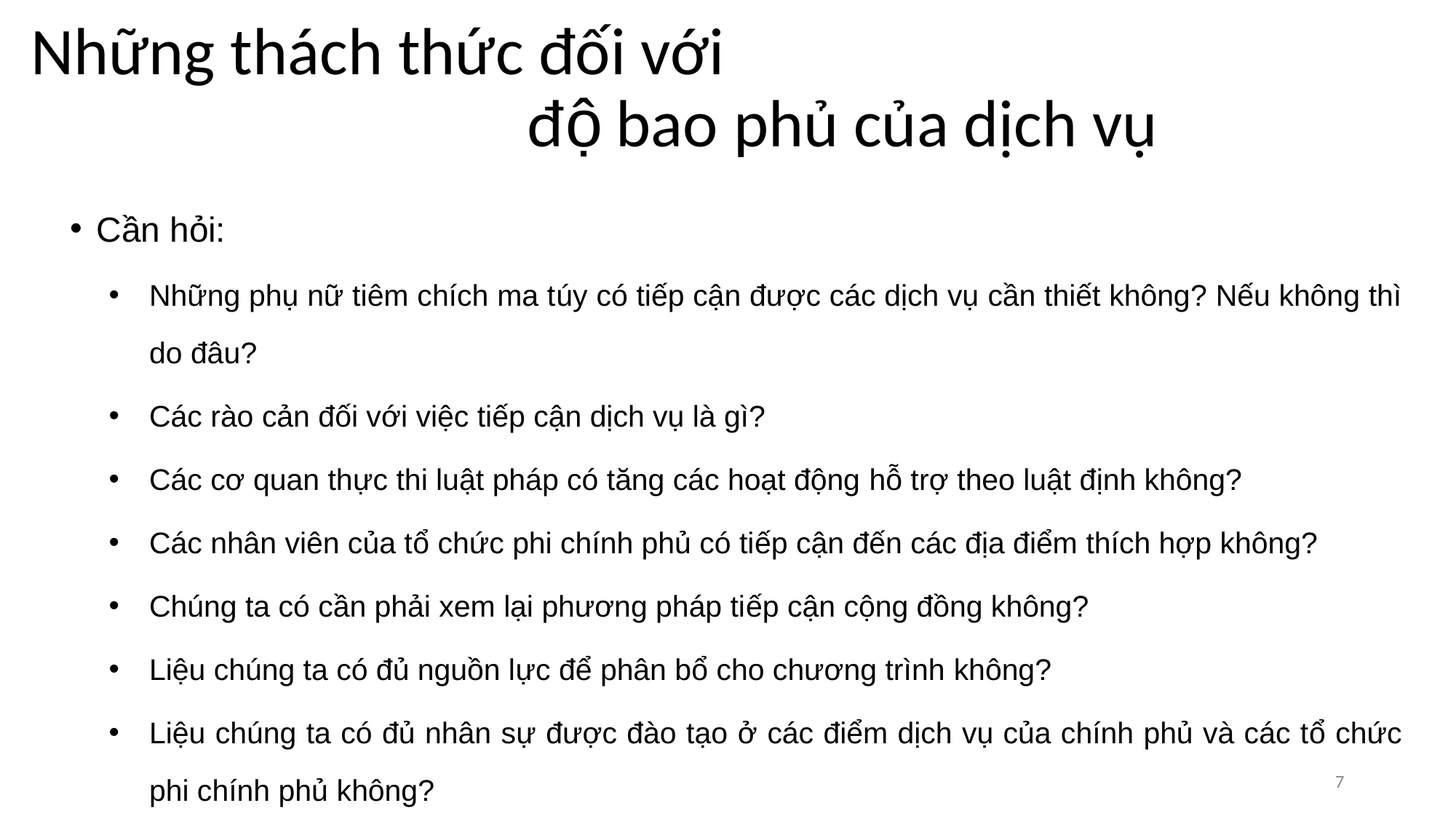

# Những thách thức đối với độ bao phủ của dịch vụ
Cần hỏi:
Những phụ nữ tiêm chích ma túy có tiếp cận được các dịch vụ cần thiết không? Nếu không thì do đâu?
Các rào cản đối với việc tiếp cận dịch vụ là gì?
Các cơ quan thực thi luật pháp có tăng các hoạt động hỗ trợ theo luật định không?
Các nhân viên của tổ chức phi chính phủ có tiếp cận đến các địa điểm thích hợp không?
Chúng ta có cần phải xem lại phương pháp tiếp cận cộng đồng không?
Liệu chúng ta có đủ nguồn lực để phân bổ cho chương trình không?
Liệu chúng ta có đủ nhân sự được đào tạo ở các điểm dịch vụ của chính phủ và các tổ chức phi chính phủ không?
7